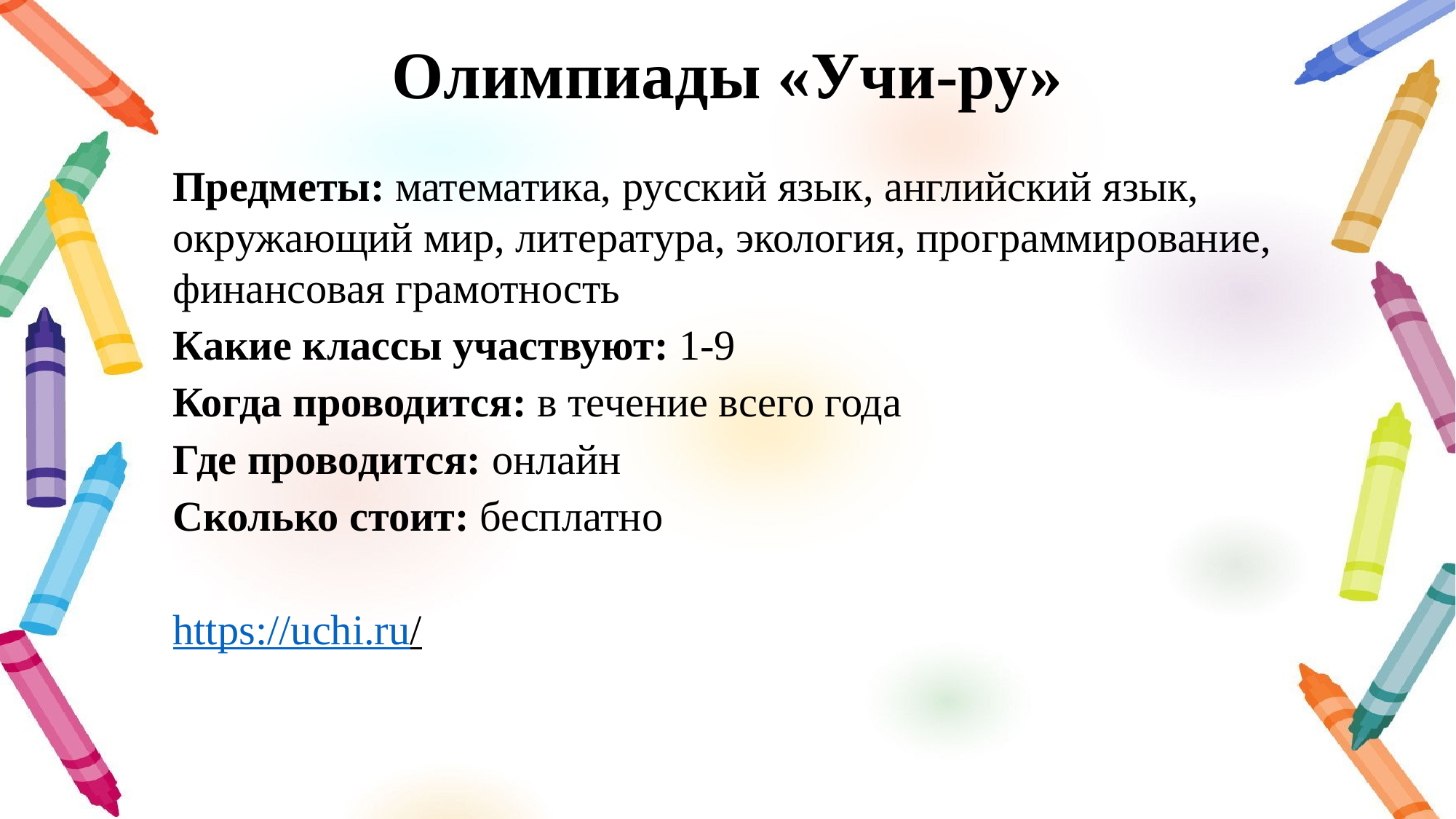

# Олимпиады «Учи-ру»
Предметы: математика, русский язык, английский язык, окружающий мир, литература, экология, программирование, финансовая грамотность
Какие классы участвуют: 1-9
Когда проводится: в течение всего года
Где проводится: онлайн
Сколько стоит: бесплатно

https://uchi.ru/